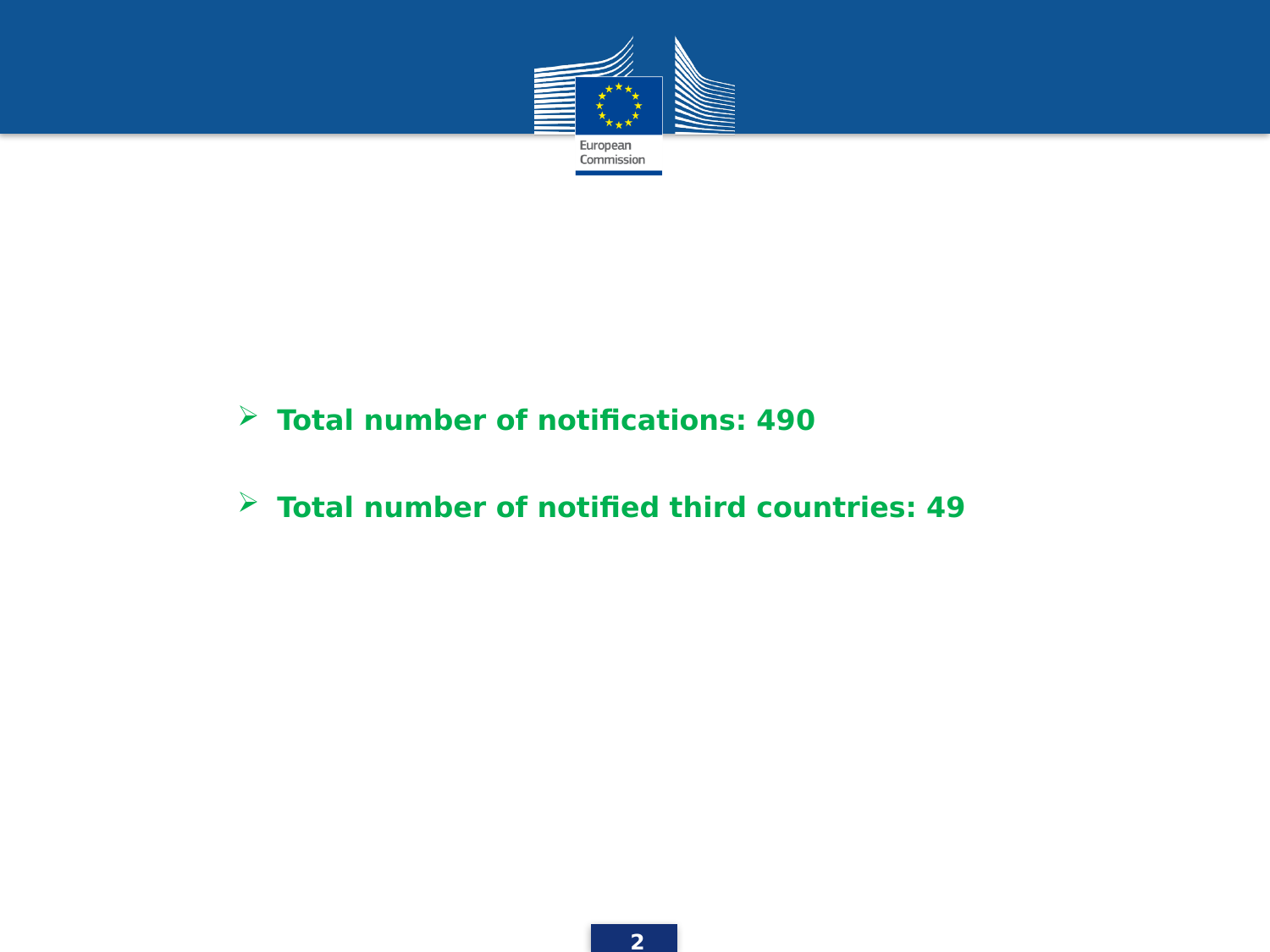

Total number of notifications: 490
Total number of notified third countries: 49